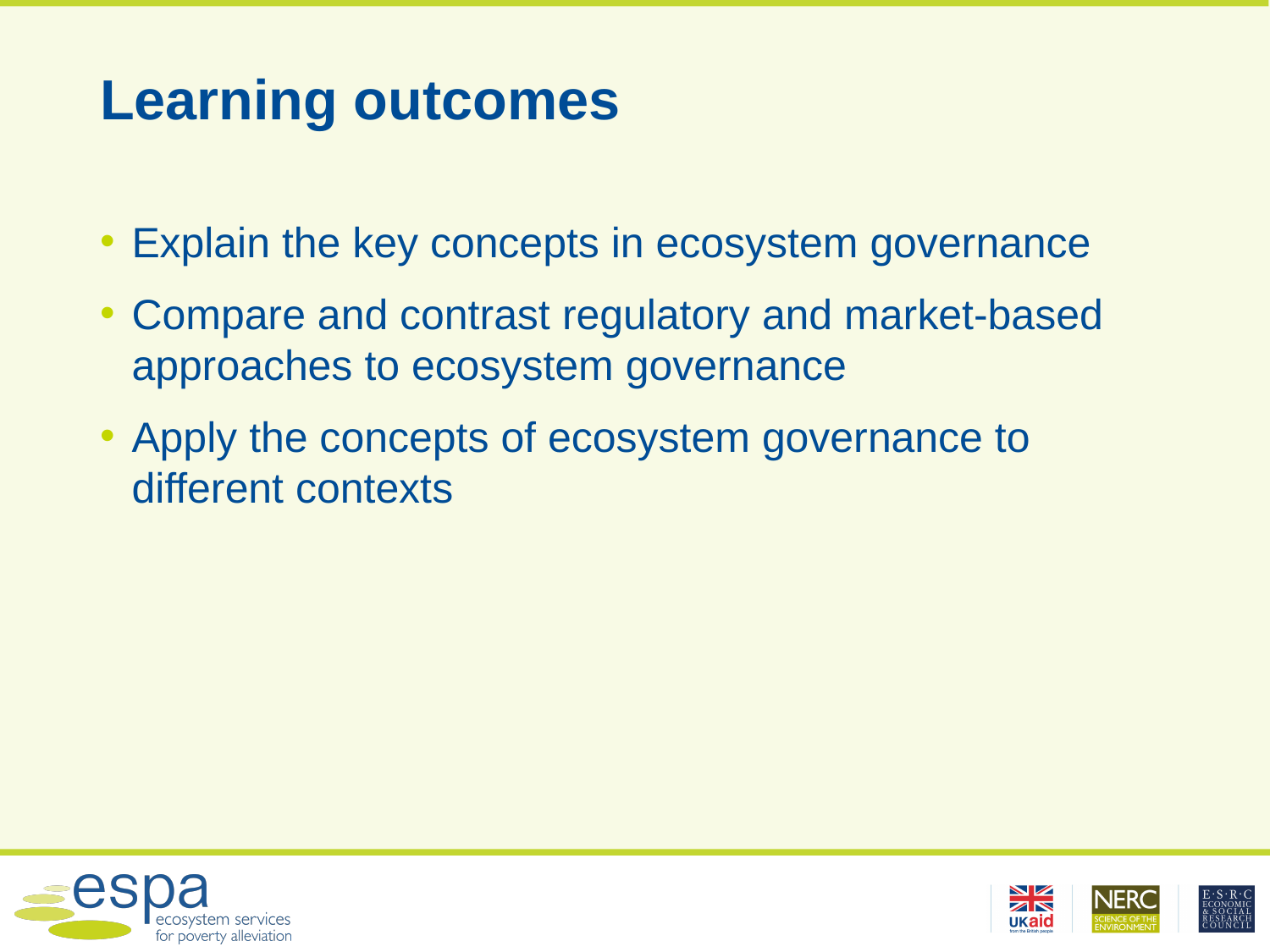

# Learning outcomes
Explain the key concepts in ecosystem governance
Compare and contrast regulatory and market-based approaches to ecosystem governance
Apply the concepts of ecosystem governance to different contexts